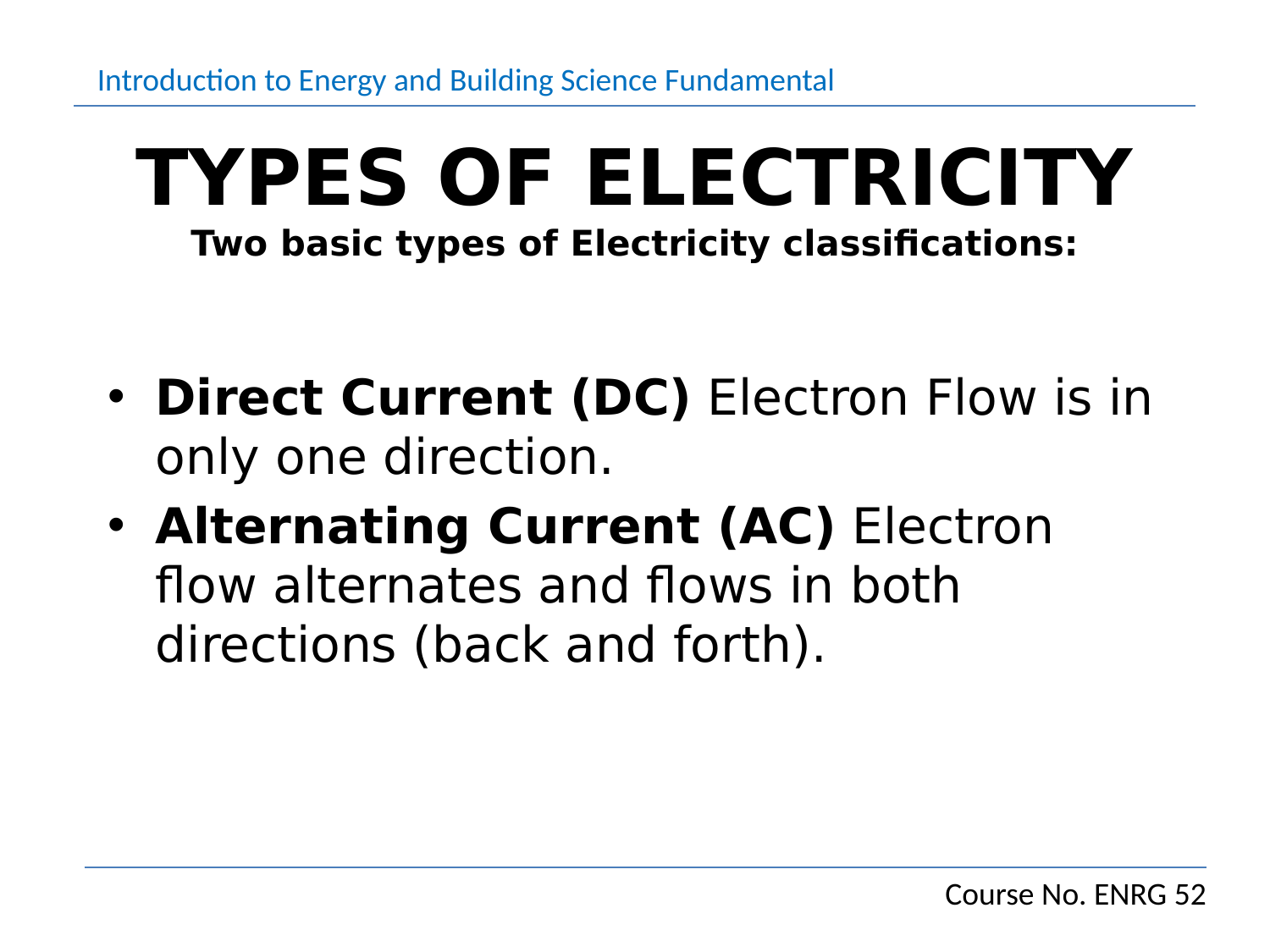

# TYPES OF ELECTRICITY Two basic types of Electricity classifications:
Direct Current (DC) Electron Flow is in only one direction.
Alternating Current (AC) Electron flow alternates and flows in both directions (back and forth).